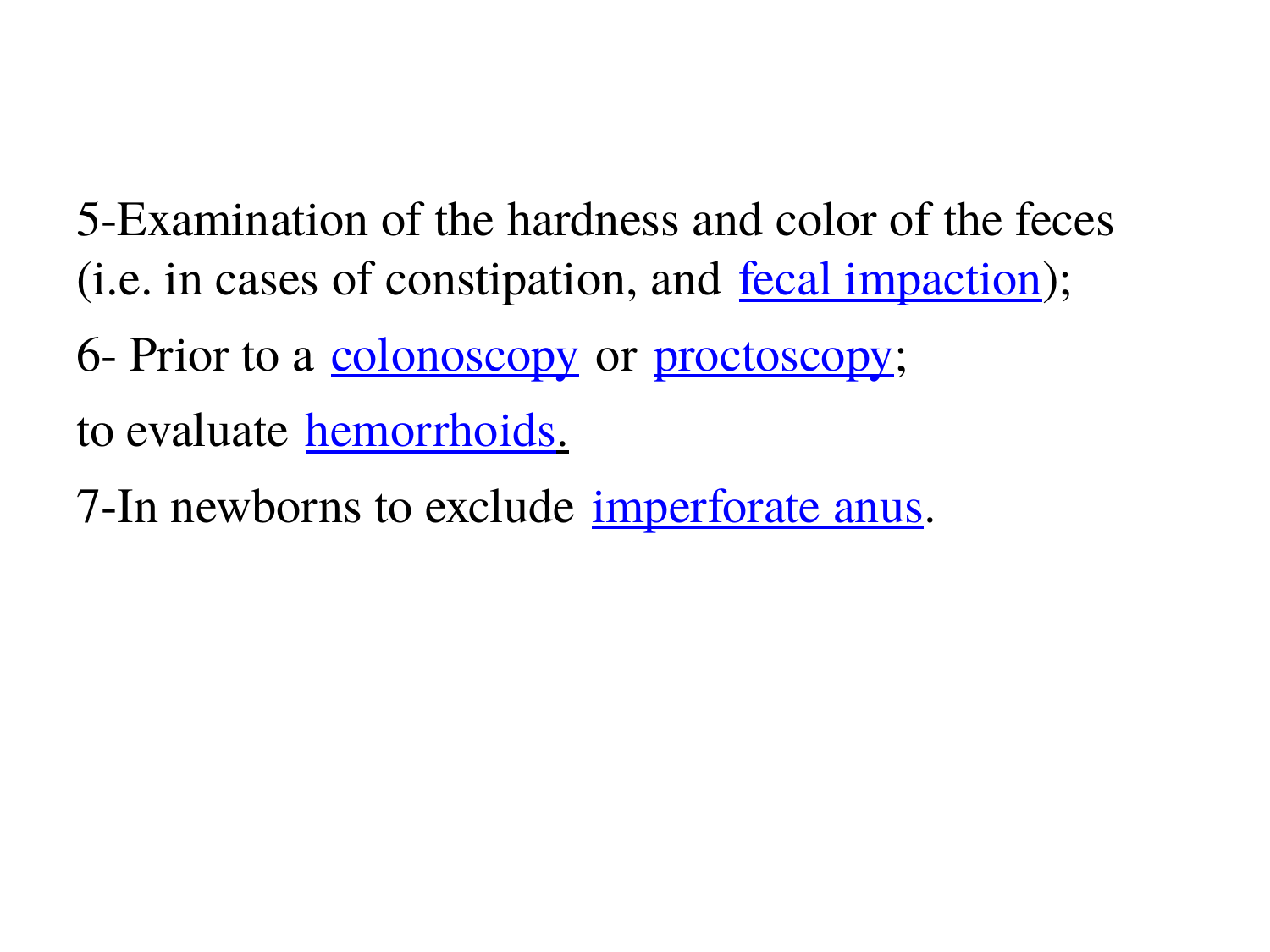

5-Examination of the hardness and color of the feces (i.e. in cases of constipation, and fecal impaction);
6- Prior to a colonoscopy or proctoscopy;
to evaluate hemorrhoids.
7-In newborns to exclude imperforate anus.